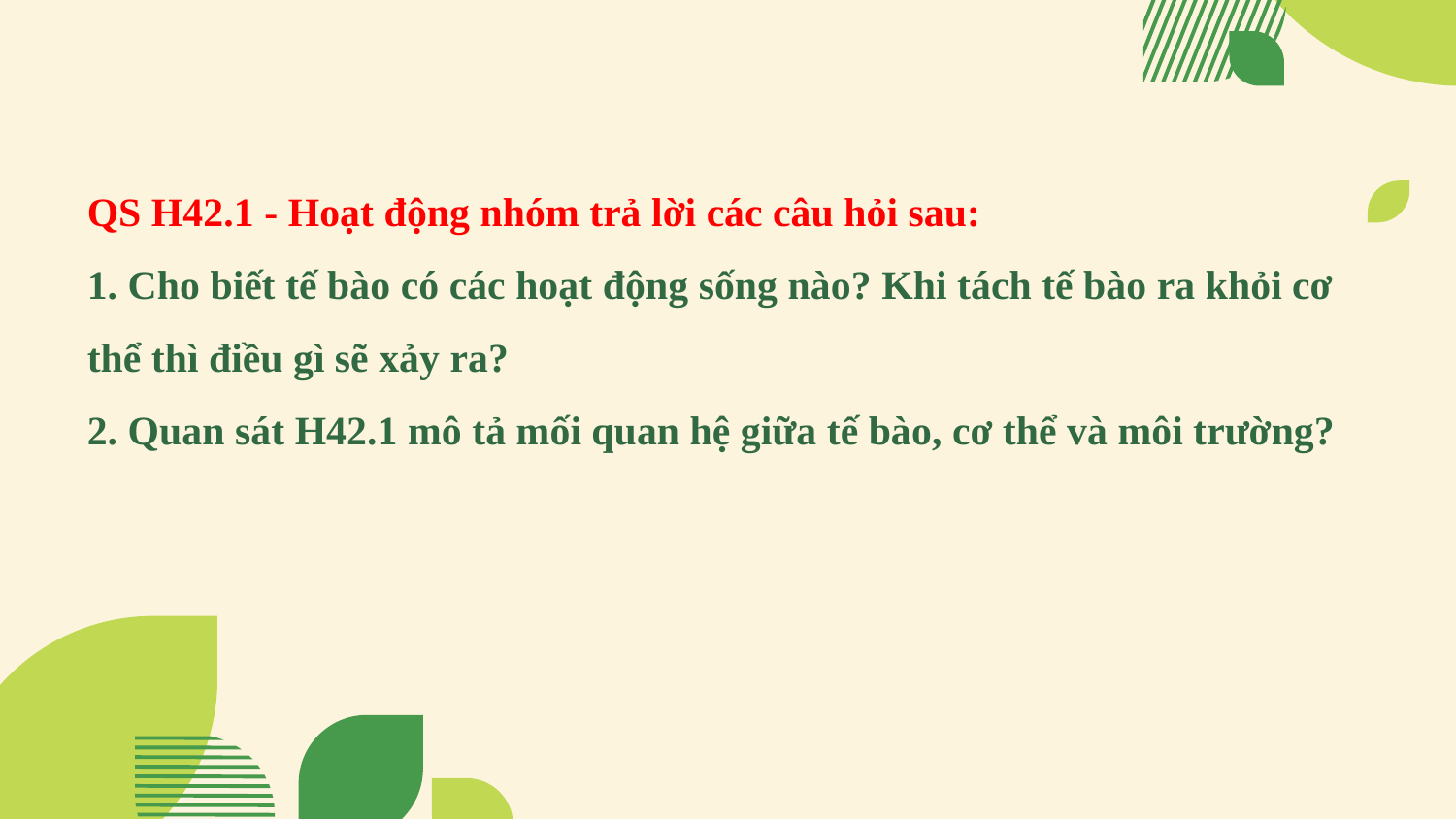

QS H42.1 - Hoạt động nhóm trả lời các câu hỏi sau:
1. Cho biết tế bào có các hoạt động sống nào? Khi tách tế bào ra khỏi cơ thể thì điều gì sẽ xảy ra?
2. Quan sát H42.1 mô tả mối quan hệ giữa tế bào, cơ thể và môi trường?